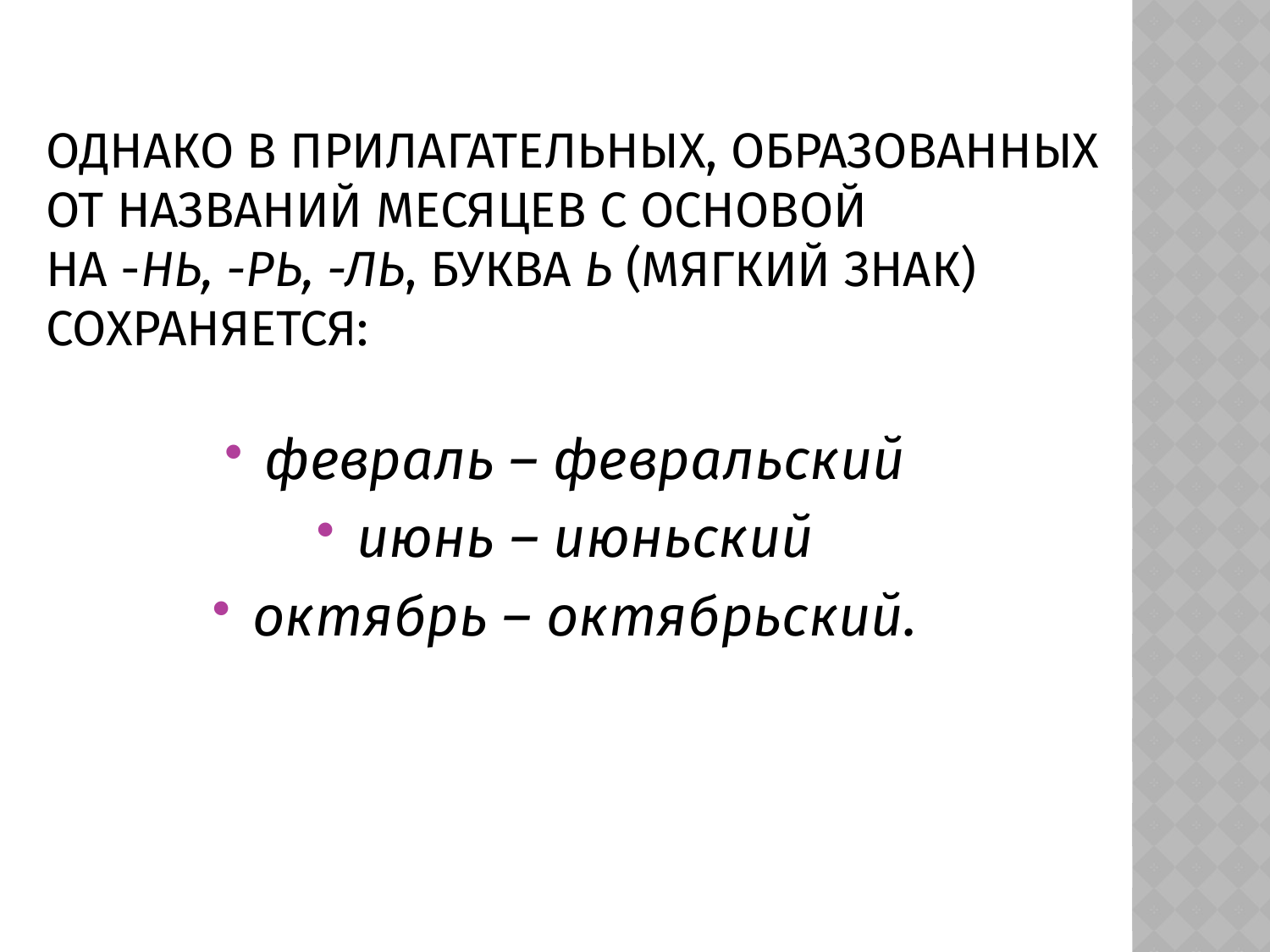

# Однако в прилагательных, образованных от названий месяцев с основой на -нь, -рь, -ль, буква ь (мягкий знак) сохраняется:
февраль – февральский
июнь – июньский
октябрь – октябрьский.